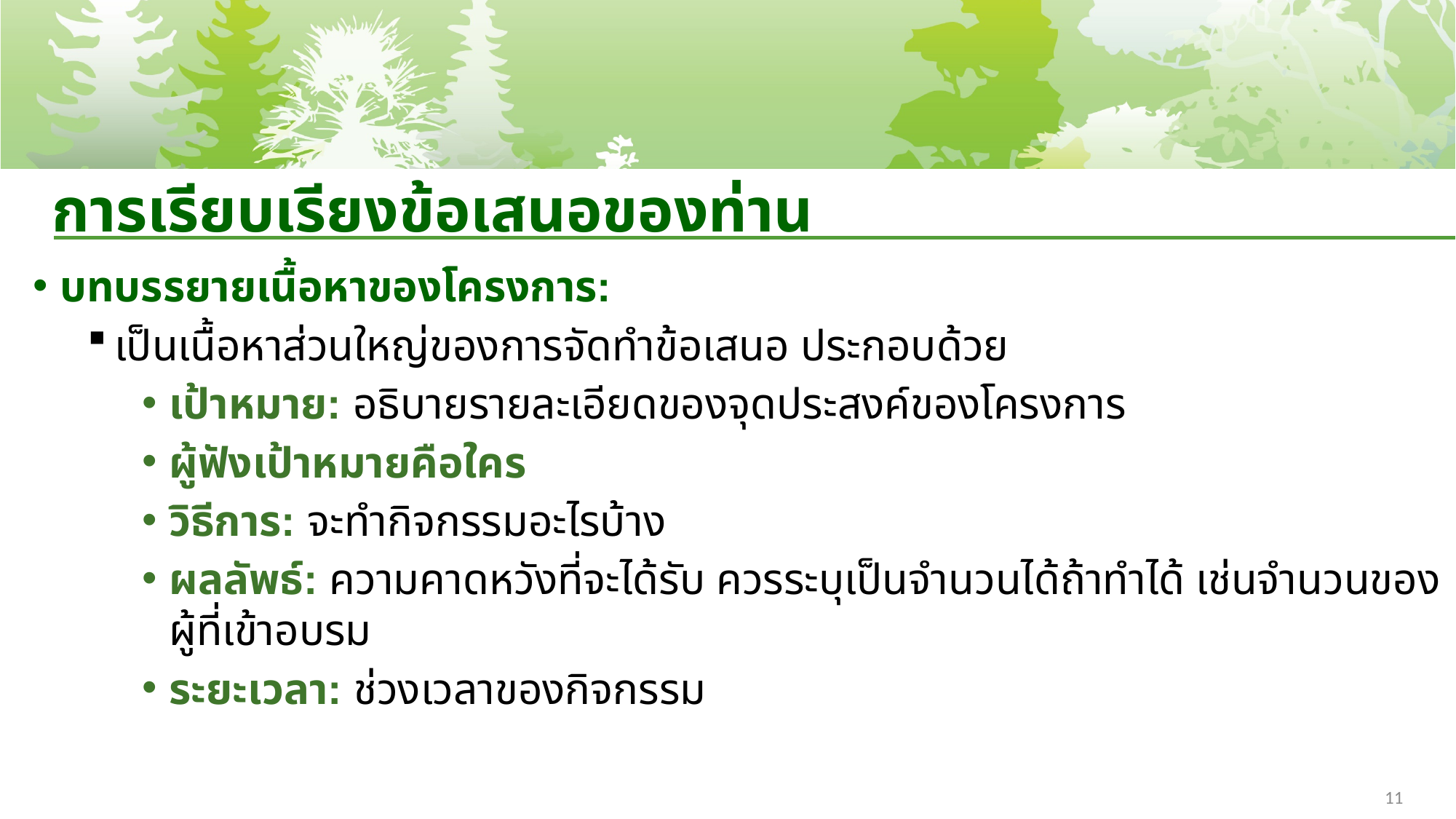

# การเรียบเรียงข้อเสนอของท่าน
บทบรรยายเนื้อหาของโครงการ:
เป็นเนื้อหาส่วนใหญ่ของการจัดทำข้อเสนอ ประกอบด้วย
เป้าหมาย: อธิบายรายละเอียดของจุดประสงค์ของโครงการ
ผู้ฟังเป้าหมายคือใคร
วิธีการ: จะทำกิจกรรมอะไรบ้าง
ผลลัพธ์: ความคาดหวังที่จะได้รับ ควรระบุเป็นจำนวนได้ถ้าทำได้ เช่นจำนวนของ ผู้ที่เข้าอบรม
ระยะเวลา: ช่วงเวลาของกิจกรรม
11